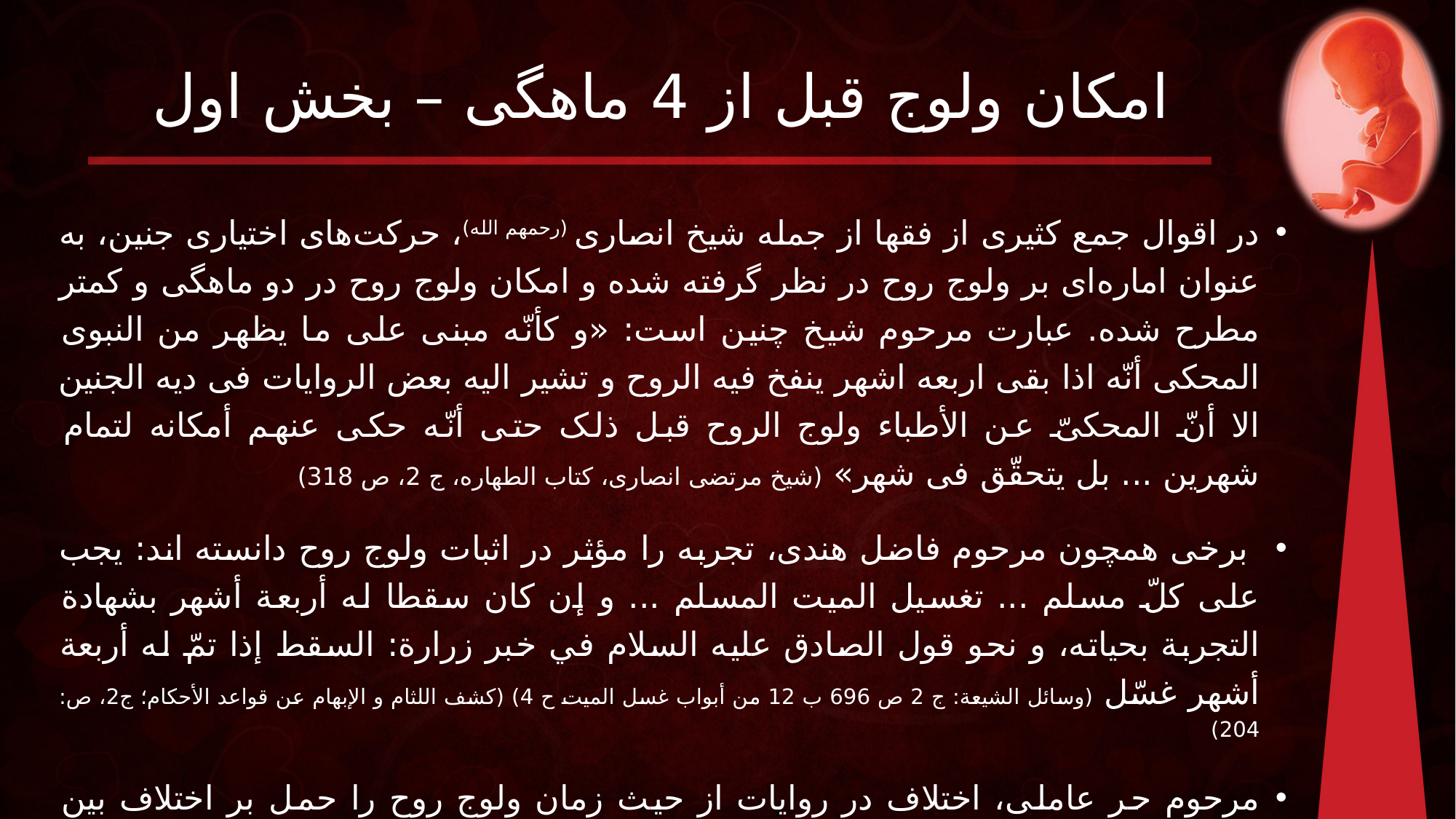

# امکان ولوج قبل از 4 ماهگی – بخش اول
در اقوال جمع کثیری از فقها از جمله شیخ انصاری (رحمهم الله)، حرکت‌های اختیاری جنین، به عنوان اماره‌ای بر ولوج روح در نظر گرفته شده و امکان ولوج روح در دو ماهگی و کمتر مطرح شده. عبارت مرحوم شیخ چنین است: «و کأنّه مبنی علی ما یظهر من النبوی المحکی أنّه اذا بقی اربعه اشهر ینفخ فیه الروح و تشیر الیه بعض الروایات فی دیه الجنین الا أنّ المحکیّ عن الأطباء ولوج الروح قبل ذلک حتی أنّه حکی عنهم أمکانه لتمام شهرین ... بل یتحقّق فی شهر» (شیخ مرتضی انصاری، کتاب الطهاره، ج 2، ص 318)
 برخی همچون مرحوم فاضل هندی، تجربه را مؤثر در اثبات ولوج روح دانسته اند: يجب على كلّ مسلم ... تغسيل الميت المسلم ... و إن كان سقطا له أربعة أشهر بشهادة التجربة بحياته، و نحو قول الصادق عليه السلام في خبر زرارة: السقط إذا تمّ له أربعة أشهر غسّل (وسائل الشيعة: ج 2 ص 696 ب 12 من أبواب غسل الميت ح 4) (كشف اللثام و الإبهام عن قواعد الأحكام؛ ج‌2، ص: 204)
مرحوم حر عاملی، اختلاف در روایات از حیث زمان ولوج روح را حمل بر اختلاف بین جنین‌ها نموده‌اند: أَقُولُ: يُمْكِنُ حَمْلُ اخْتِلَافِ التَّقْدِيرَيْنِ عَلَى اخْتِلَافِ أَحْوَالِ الْأَجِنَّةِ (وسائل الشيعة، ج‌7، ص: 142‌)